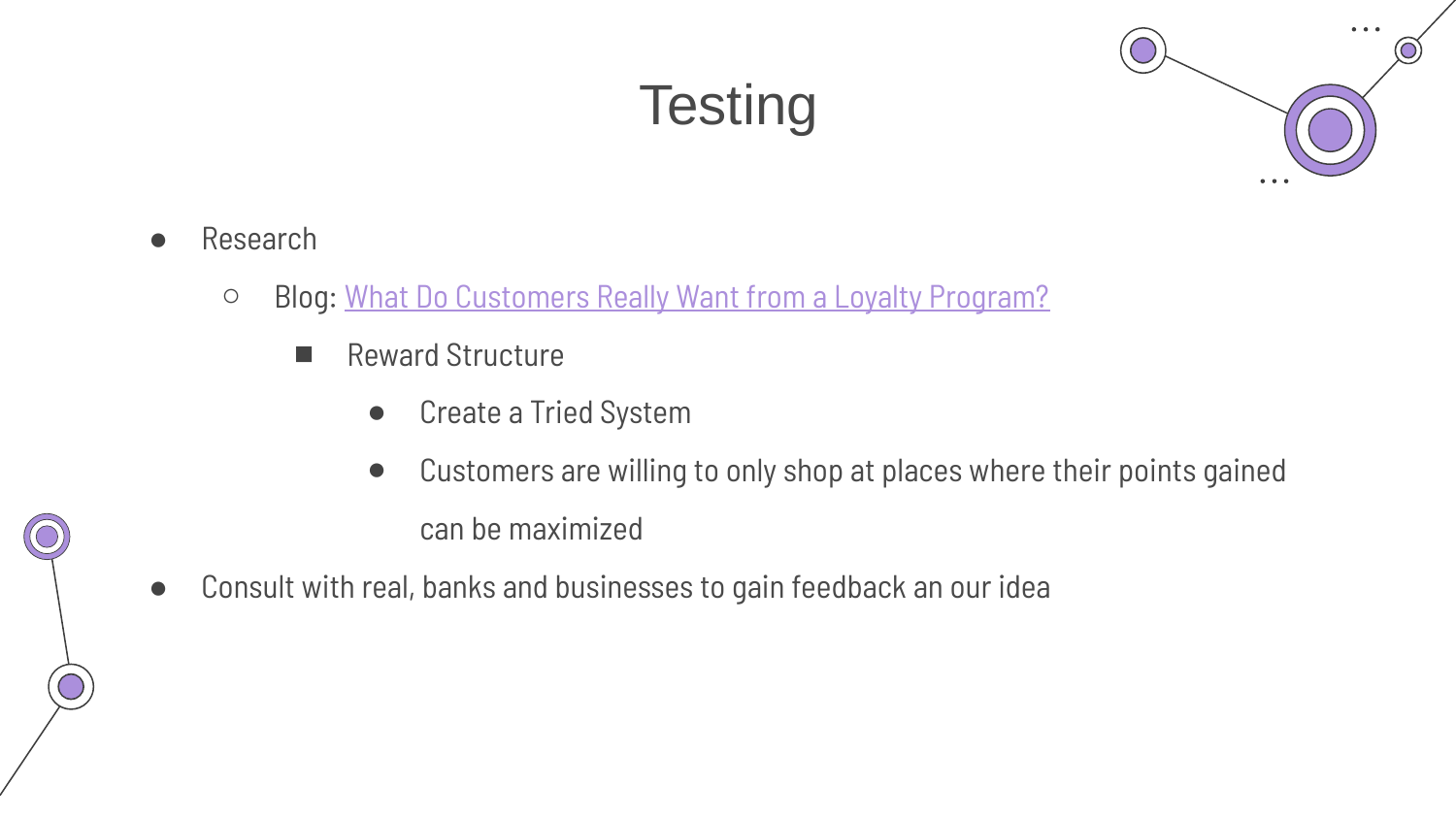

# Testing
Research
Blog: What Do Customers Really Want from a Loyalty Program?
Reward Structure
Create a Tried System
Customers are willing to only shop at places where their points gained can be maximized
Consult with real, banks and businesses to gain feedback an our idea